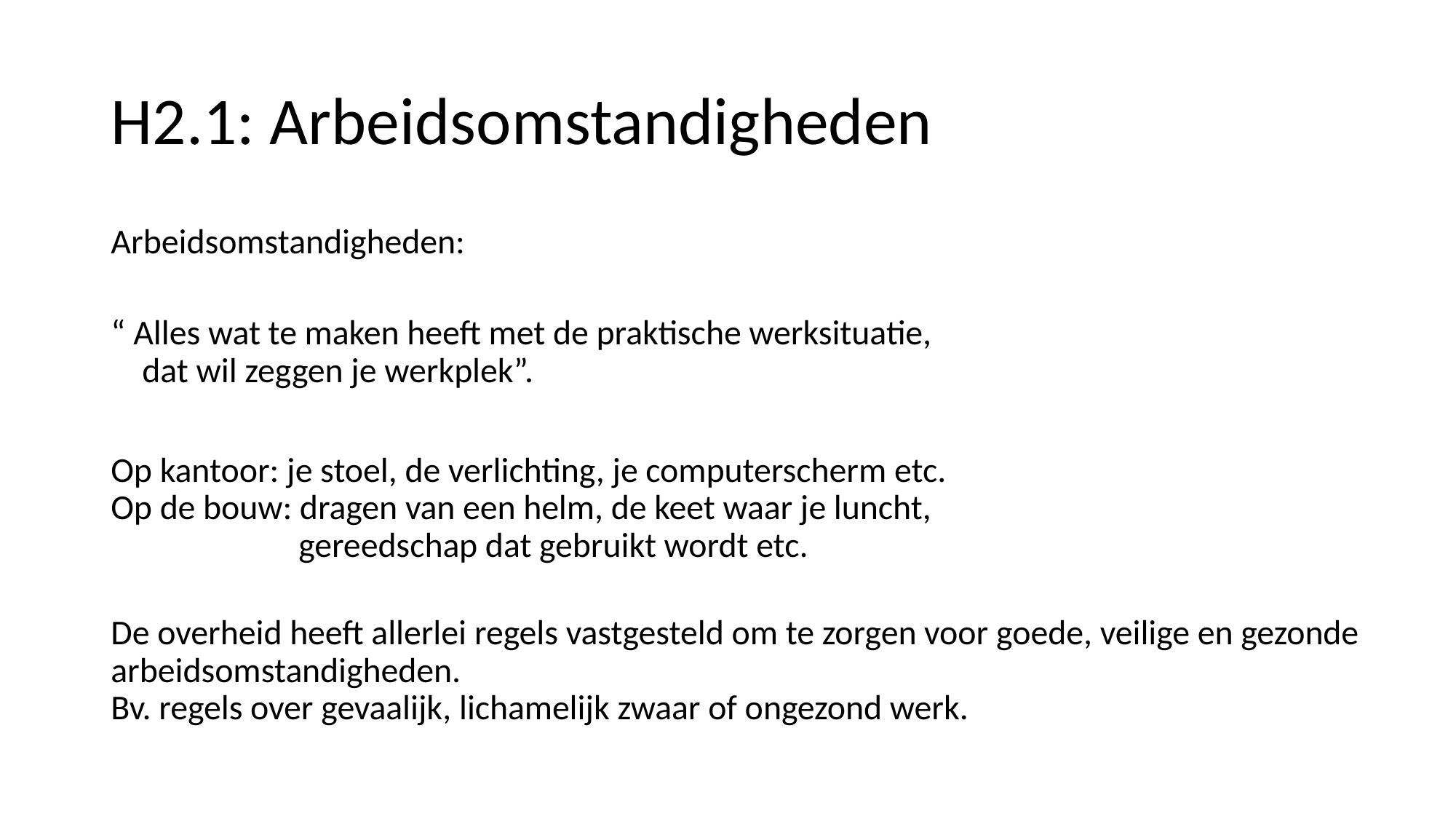

# H2.1: Arbeidsomstandigheden
Arbeidsomstandigheden:
“ Alles wat te maken heeft met de praktische werksituatie,
    dat wil zeggen je werkplek”.

Op kantoor: je stoel, de verlichting, je computerscherm etc.
Op de bouw: dragen van een helm, de keet waar je luncht,
                        gereedschap dat gebruikt wordt etc.
De overheid heeft allerlei regels vastgesteld om te zorgen voor goede, veilige en gezonde arbeidsomstandigheden.
Bv. regels over gevaalijk, lichamelijk zwaar of ongezond werk.